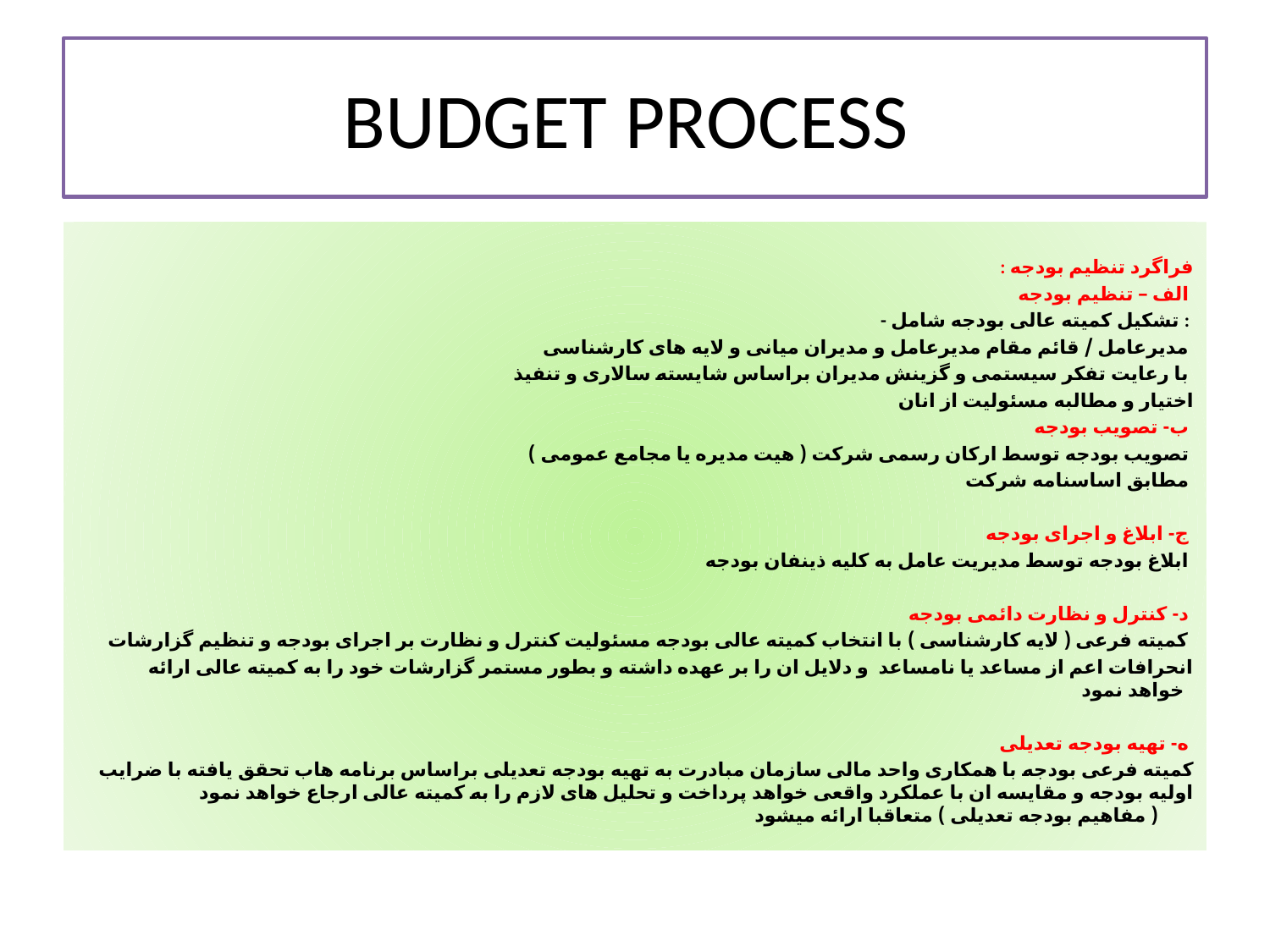

# BUDGET PROCESS

 : فراگرد تنظیم بودجه
الف – تنظیم بودجه
- تشکیل کمیته عالی بودجه شامل :
    مدیرعامل / قائم مقام مدیرعامل و مدیران میانی و لایه های کارشناسی
    با رعایت تفکر سیستمی و گزینش مدیران براساس شایسته سالاری و تنفیذ
    اختیار و مطالبه مسئولیت از انان
ب- تصویب بودجه
    تصویب بودجه توسط ارکان رسمی شرکت ( هیت مدیره یا مجامع عمومی )
    مطابق اساسنامه شرکت

ج- ابلاغ و اجرای بودجه
    ابلاغ بودجه توسط مدیریت عامل به کلیه ذینفان بودجه

د- کنترل و نظارت دائمی بودجه
   کمیته فرعی ( لایه کارشناسی ) با انتخاب کمیته عالی بودجه مسئولیت کنترل و نظارت بر اجرای بودجه و تنظیم گزارشات
   انحرافات اعم از مساعد یا نامساعد  و دلایل ان را بر عهده داشته و بطور مستمر گزارشات خود را به کمیته عالی ارائه خواهد نمود

ه- تهیه بودجه تعدیلی
   کمیته فرعی بودجه با همکاری واحد مالی سازمان مبادرت به تهیه بودجه تعدیلی براساس برنامه هاب تحقق یافته با ضرایب اولیه بودجه و مقایسه ان با عملکرد واقعی خواهد پرداخت و تحلیل های لازم را به کمیته عالی ارجاع خواهد نمود ( مفاهیم بودجه تعدیلی ) متعاقبا ارائه میشود